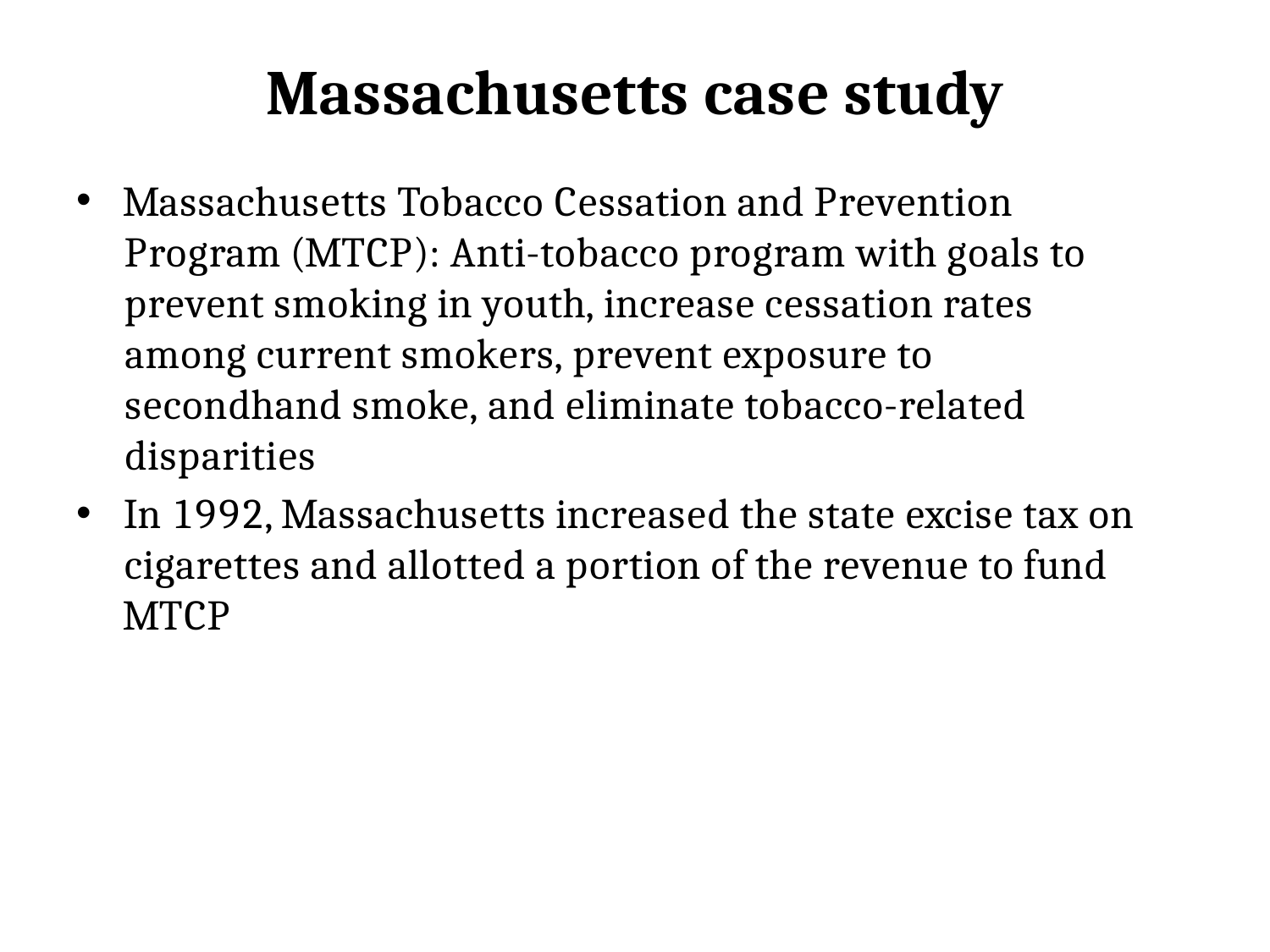

# Massachusetts case study
Massachusetts Tobacco Cessation and Prevention Program (MTCP): Anti-tobacco program with goals to prevent smoking in youth, increase cessation rates among current smokers, prevent exposure to secondhand smoke, and eliminate tobacco-related disparities
In 1992, Massachusetts increased the state excise tax on cigarettes and allotted a portion of the revenue to fund MTCP